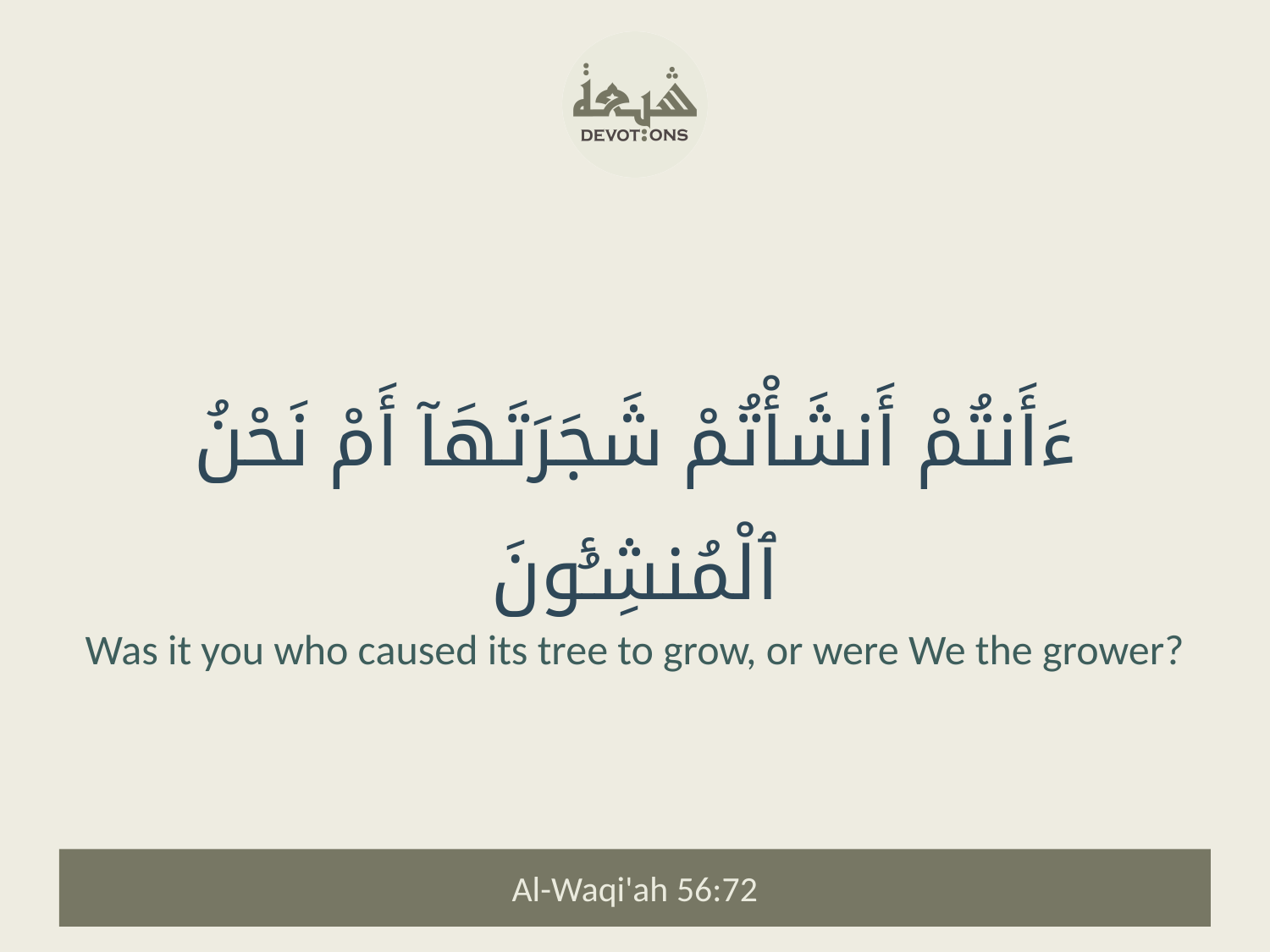

ءَأَنتُمْ أَنشَأْتُمْ شَجَرَتَهَآ أَمْ نَحْنُ ٱلْمُنشِـُٔونَ
Was it you who caused its tree to grow, or were We the grower?
Al-Waqi'ah 56:72